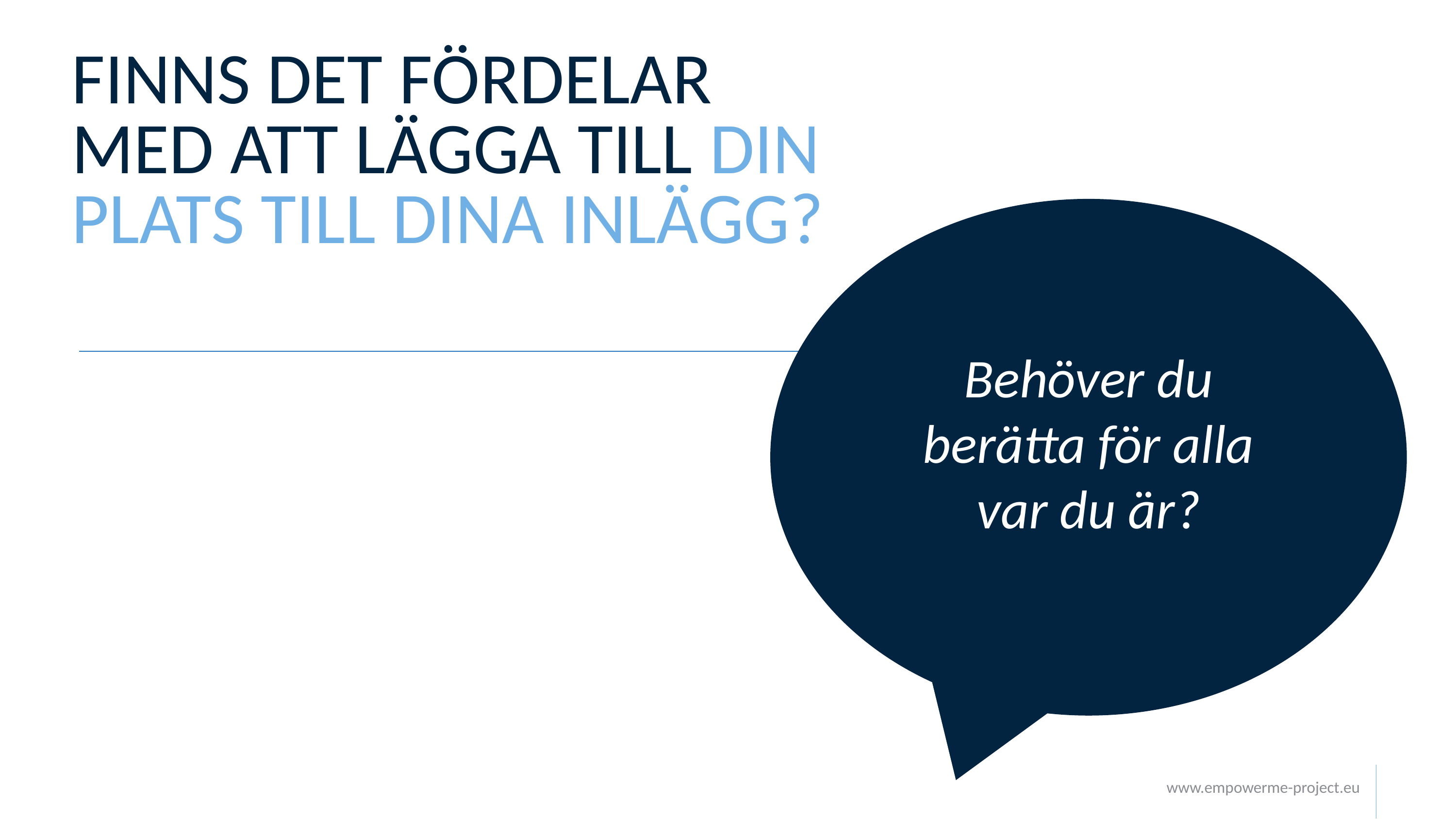

# FINNS DET FÖRDELAR MED ATT LÄGGA TILL DIN PLATS TILL DINA INLÄGG?

Behöver du berätta för alla var du är?
www.empowerme-project.eu